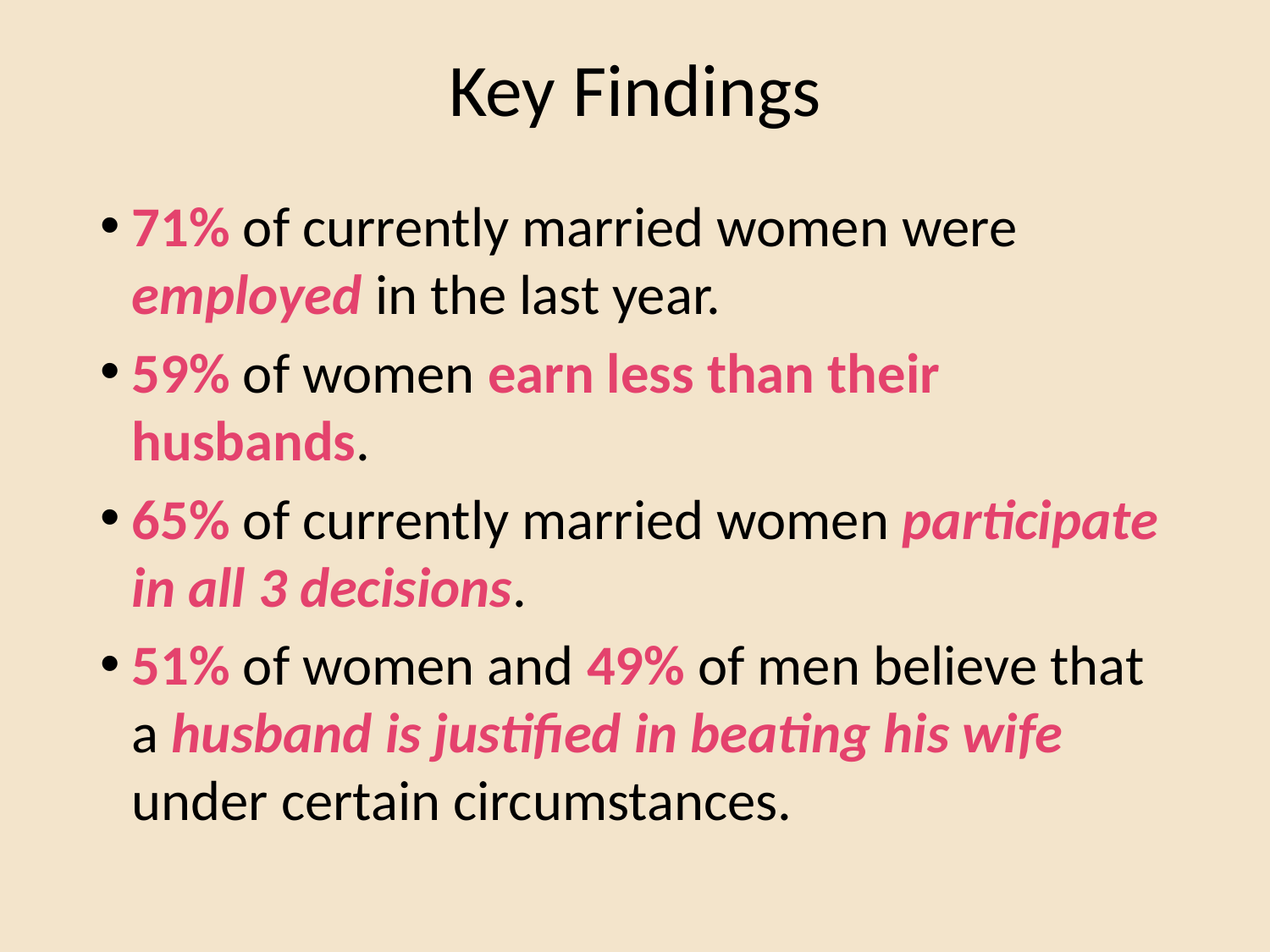

# Key Findings
71% of currently married women were employed in the last year.
59% of women earn less than their husbands.
65% of currently married women participate in all 3 decisions.
51% of women and 49% of men believe that a husband is justified in beating his wife under certain circumstances.